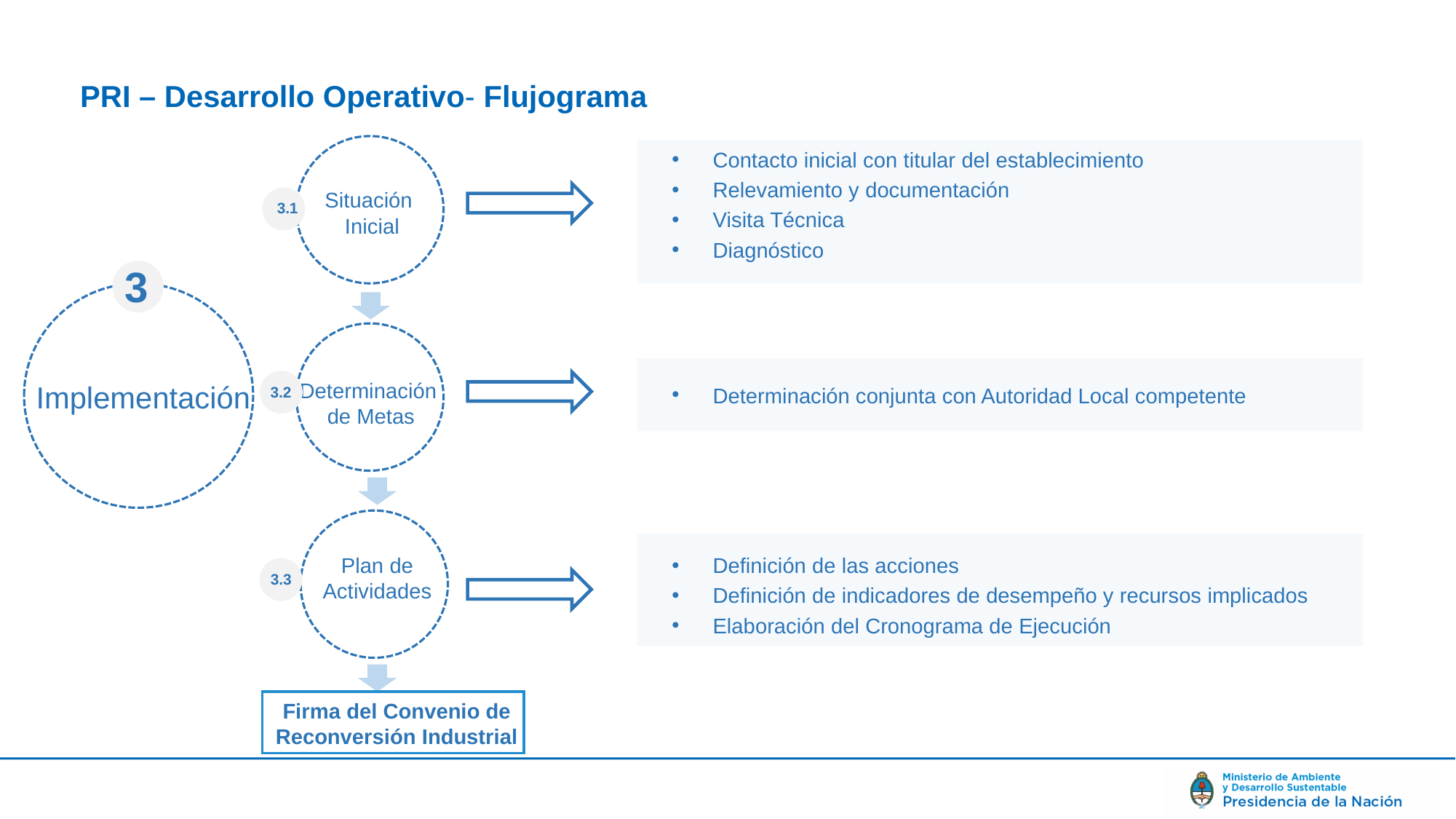

PRI – Desarrollo Operativo- Flujograma

Contacto inicial con titular del establecimiento
Relevamiento y documentación
Visita Técnica
Diagnóstico

Situación
Inicial

3.1
3

Determinación
de Metas
Implementación
3.2
Determinación conjunta con Autoridad Local competente

Plan de Actividades
Definición de las acciones
Definición de indicadores de desempeño y recursos implicados
Elaboración del Cronograma de Ejecución

3.3

Firma del Convenio de Reconversión Industrial